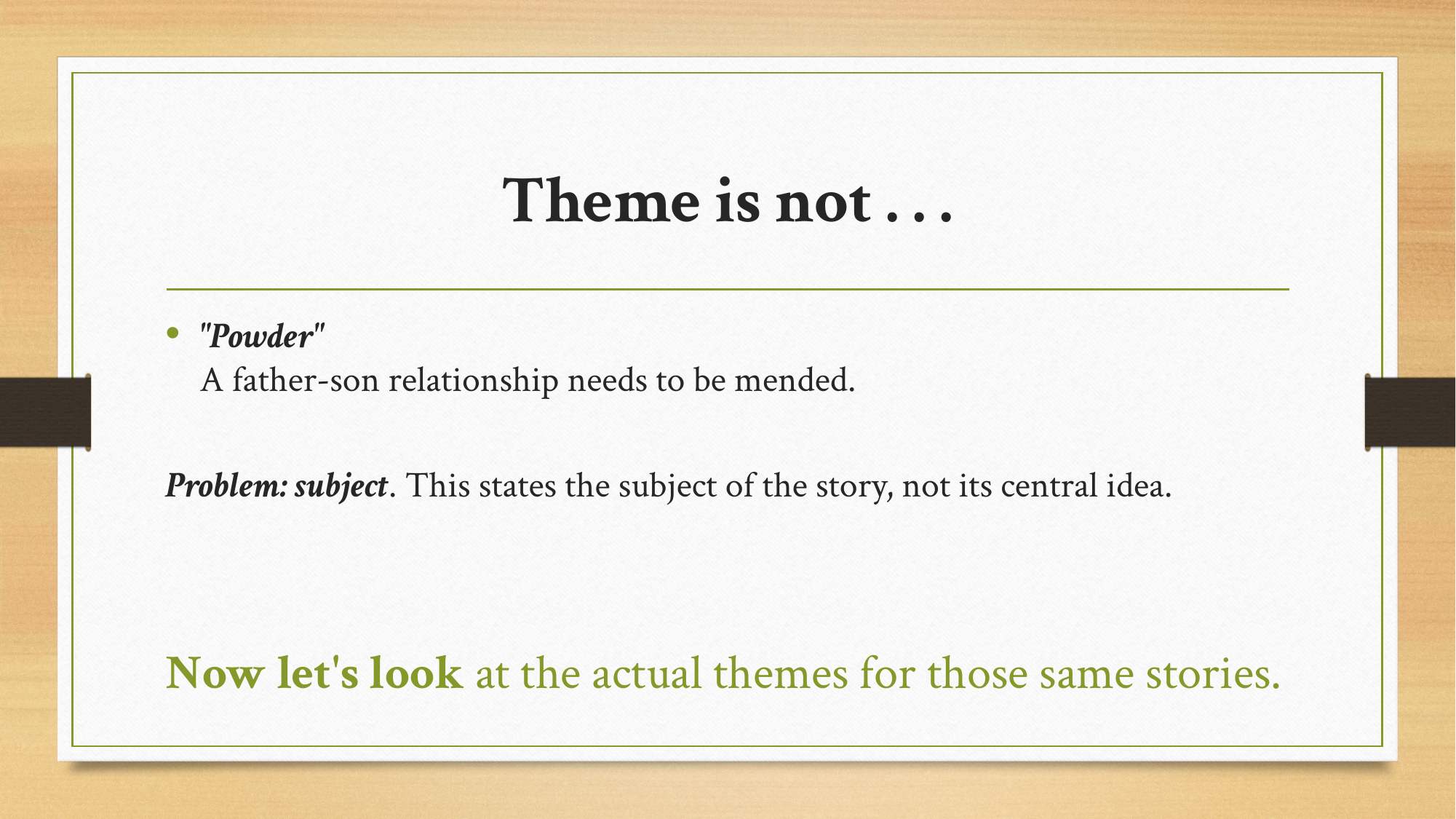

# Theme is not . . .
"Powder" 
A father-son relationship needs to be mended.
Problem: subject. This states the subject of the story, not its central idea.
Now let's look at the actual themes for those same stories.